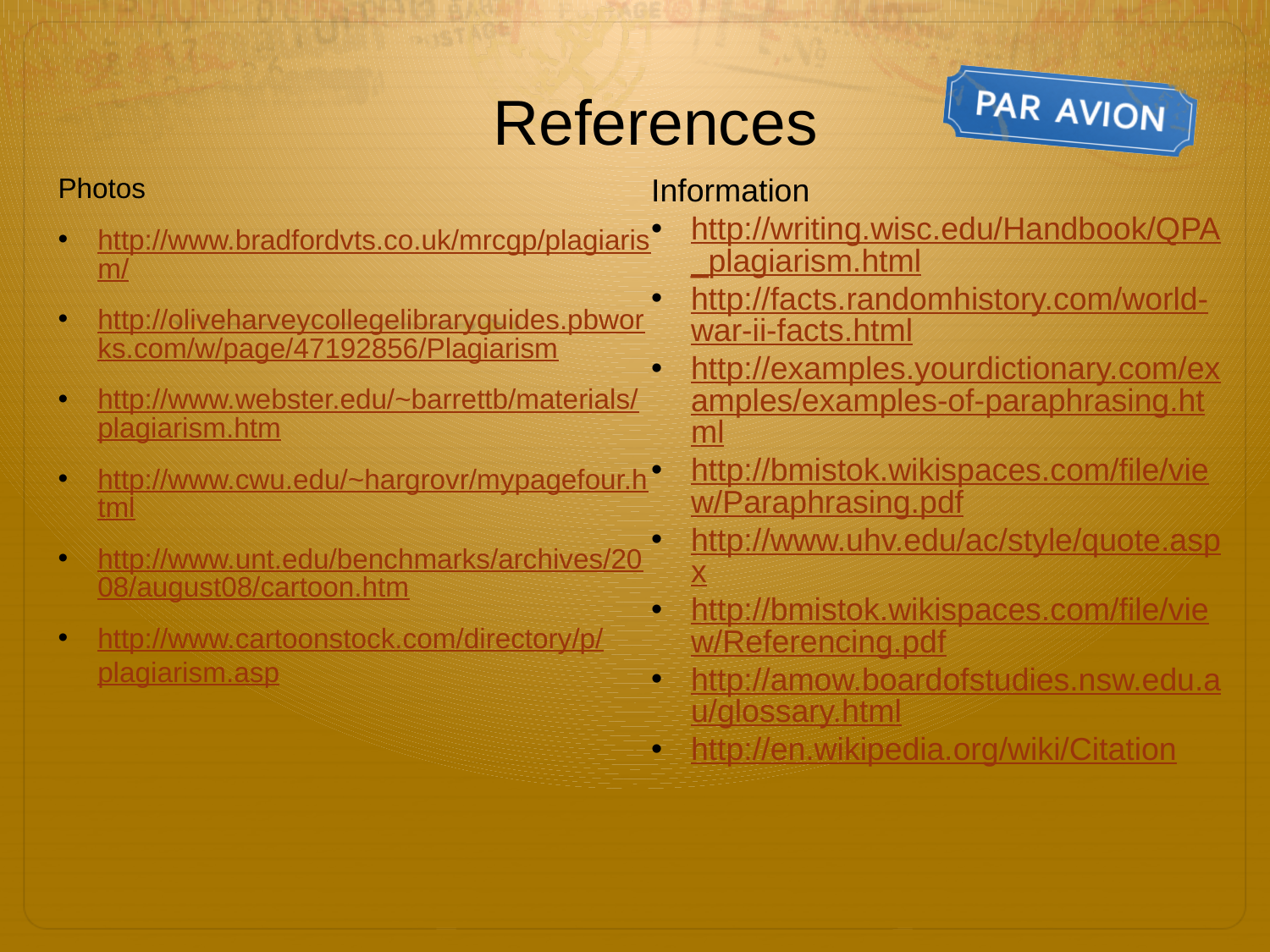

# References
Photos
http://www.bradfordvts.co.uk/mrcgp/plagiarism/
http://oliveharveycollegelibraryguides.pbworks.com/w/page/47192856/Plagiarism
http://www.webster.edu/~barrettb/materials/plagiarism.htm
http://www.cwu.edu/~hargrovr/mypagefour.html
http://www.unt.edu/benchmarks/archives/2008/august08/cartoon.htm
http://www.cartoonstock.com/directory/p/plagiarism.asp
Information
http://writing.wisc.edu/Handbook/QPA_plagiarism.html
http://facts.randomhistory.com/world-war-ii-facts.html
http://examples.yourdictionary.com/examples/examples-of-paraphrasing.html
http://bmistok.wikispaces.com/file/view/Paraphrasing.pdf
http://www.uhv.edu/ac/style/quote.aspx
http://bmistok.wikispaces.com/file/view/Referencing.pdf
http://amow.boardofstudies.nsw.edu.au/glossary.html
http://en.wikipedia.org/wiki/Citation